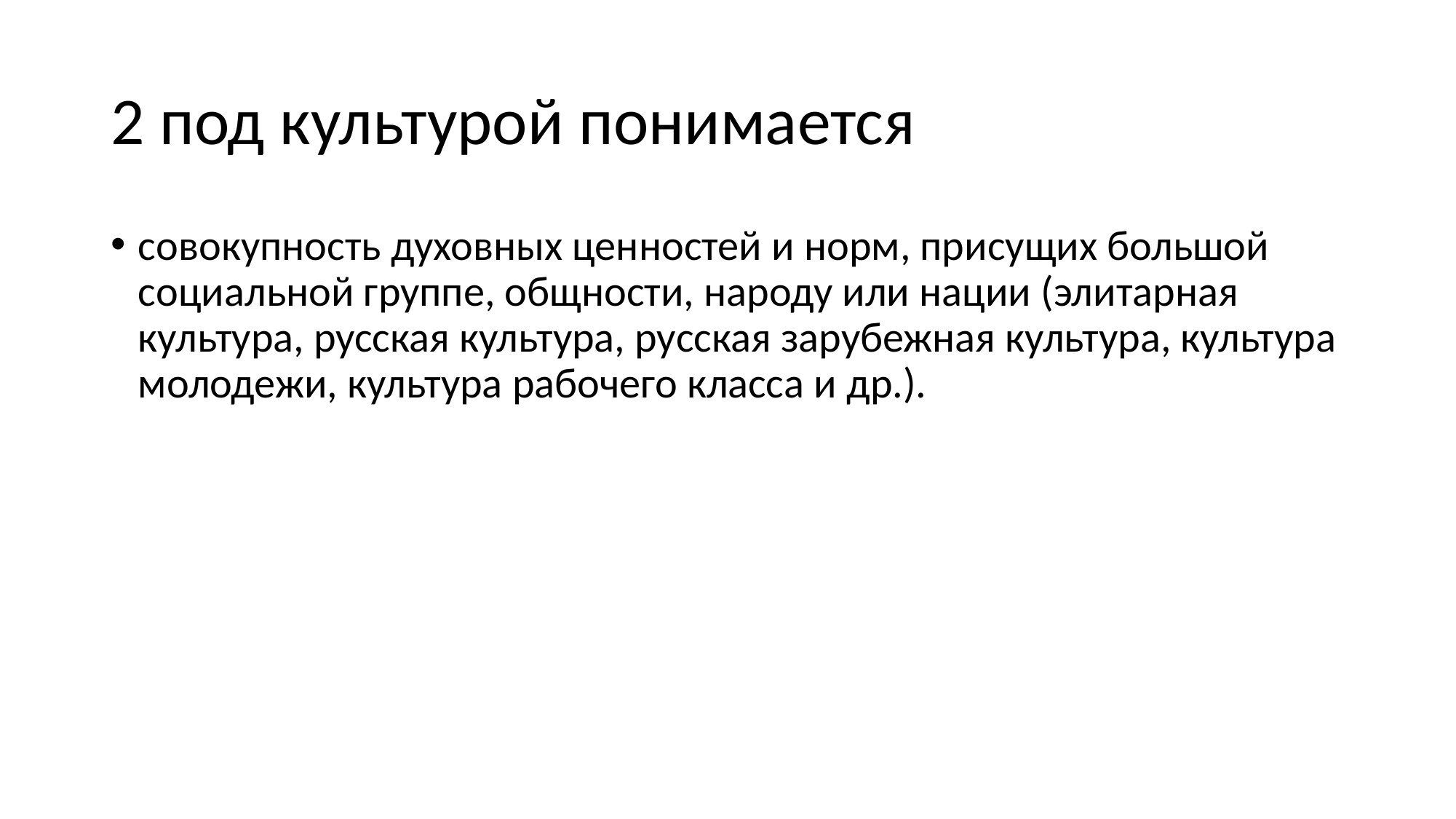

# 2 под культурой понимается
совокупность духовных ценностей и норм, присущих большой социальной группе, общности, народу или нации (элитарная культура, русская культура, русская зарубежная культура, культура молодежи, культура рабочего класса и др.).